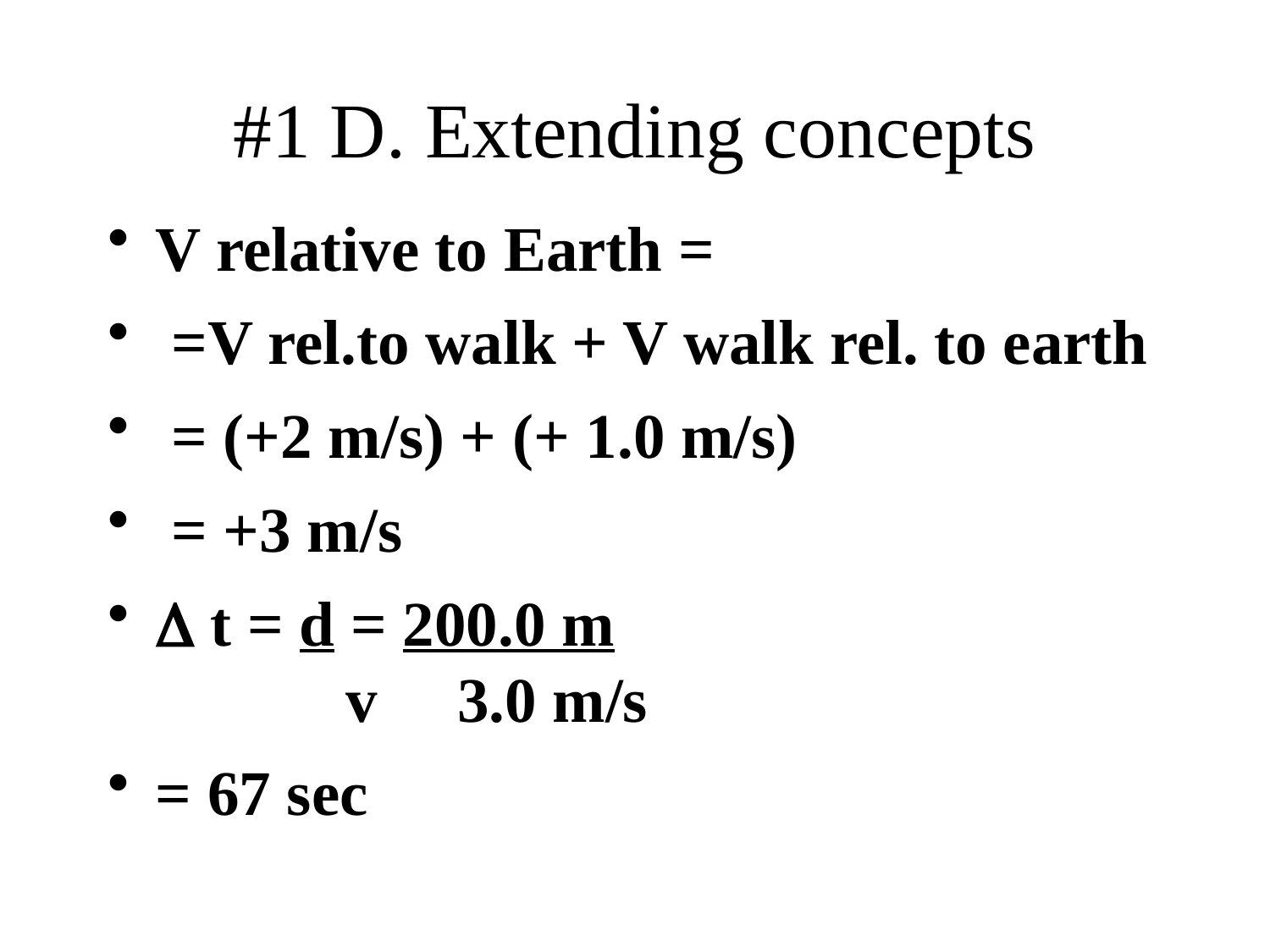

# #1 D. Extending concepts
V relative to Earth =
 =V rel.to walk + V walk rel. to earth
 = (+2 m/s) + (+ 1.0 m/s)
 = +3 m/s
Δ t = d = 200.0 m 				    	    v     3.0 m/s
= 67 sec